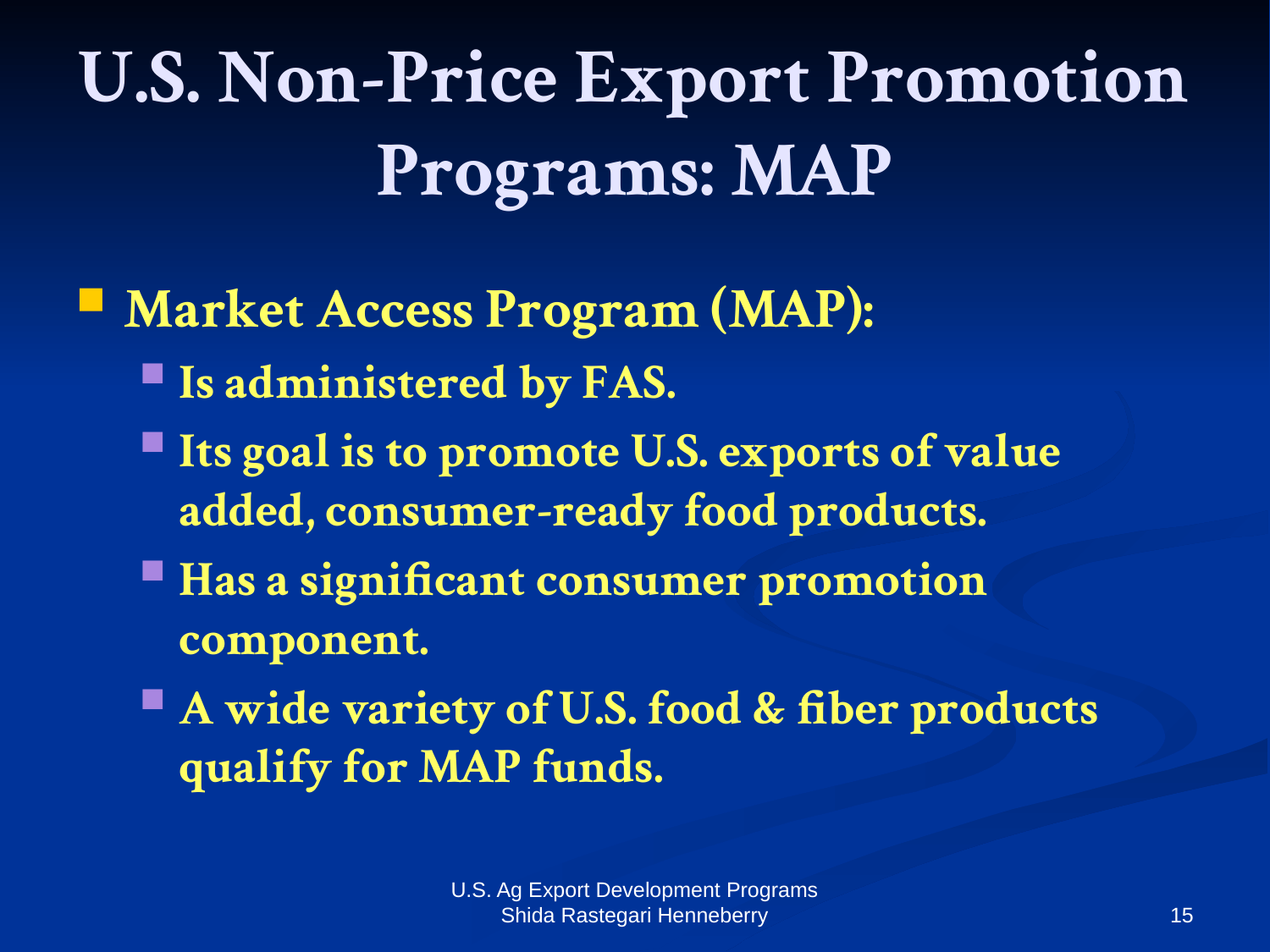

# U.S. Non-Price Export Promotion Programs: MAP
Market Access Program (MAP):
Is administered by FAS.
Its goal is to promote U.S. exports of value added, consumer-ready food products.
Has a significant consumer promotion component.
A wide variety of U.S. food & fiber products qualify for MAP funds.
U.S. Ag Export Development Programs Shida Rastegari Henneberry
15